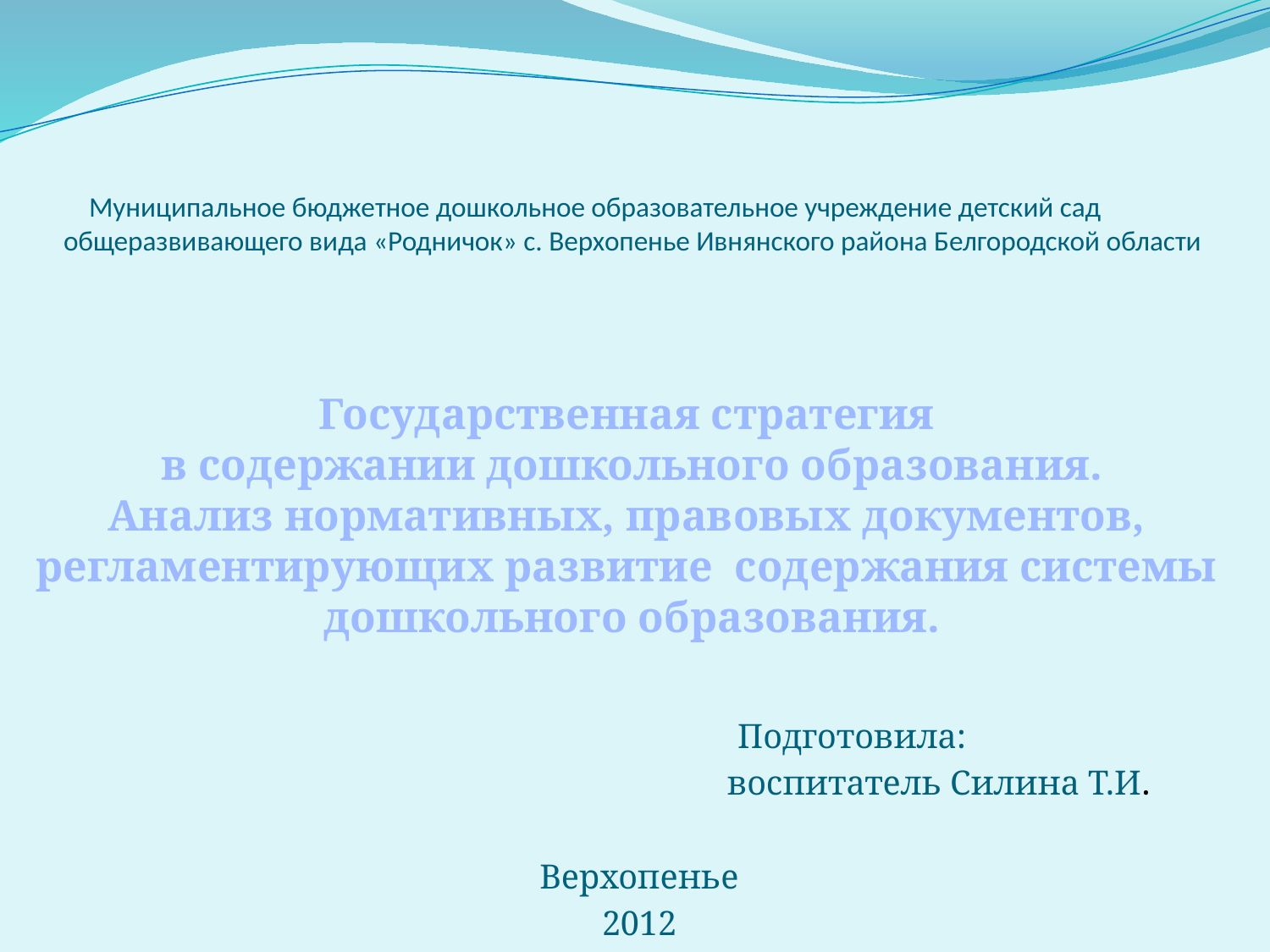

# Муниципальное бюджетное дошкольное образовательное учреждение детский сад общеразвивающего вида «Родничок» с. Верхопенье Ивнянского района Белгородской области
Государственная стратегия
в содержании дошкольного образования.
Анализ нормативных, правовых документов,
регламентирующих развитие  содержания системы
дошкольного образования.
                                                  Подготовила:
                                                                      воспитатель Силина Т.И.

 Верхопенье
 2012